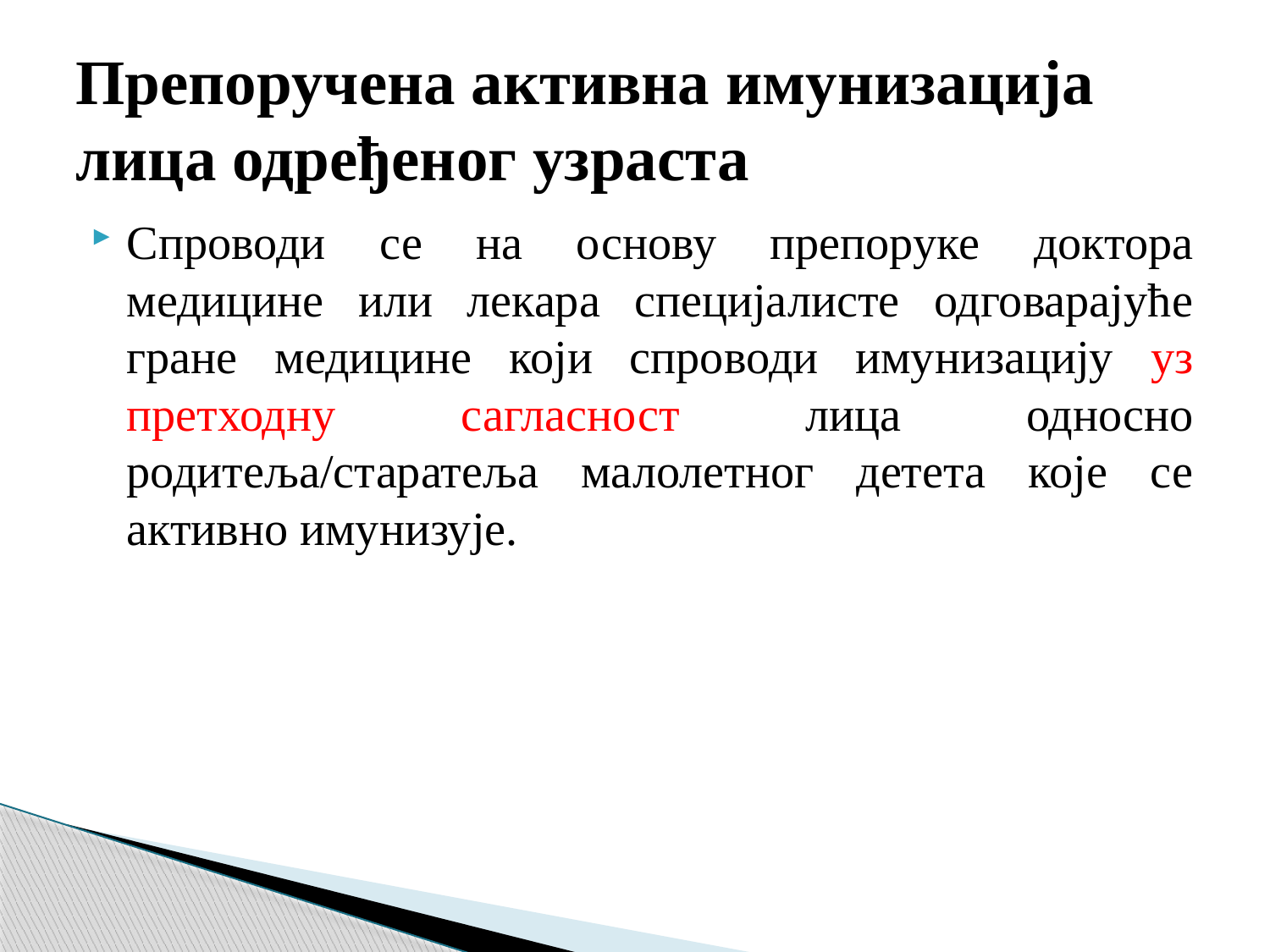

# Препоручена активна имунизација лица одређеног узраста
Спроводи се на основу препоруке доктора медицине или лекара специјалисте одговарајуће гране медицине који спроводи имунизацију уз претходну сагласност лица односно родитеља/старатеља малолетног детета које се активно имунизује.